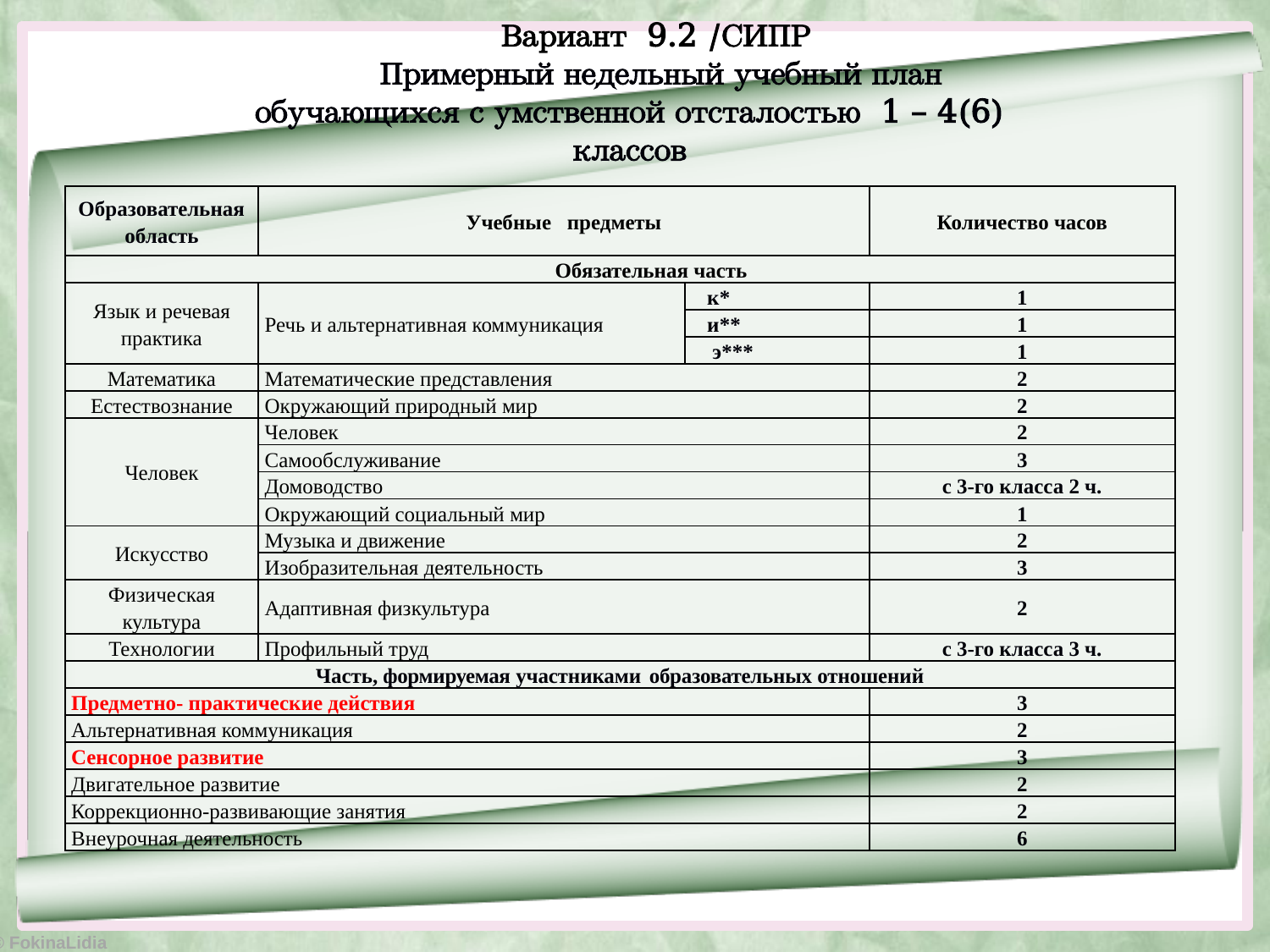

Вариант  9.2 /СИПР
Примерный недельный учебный план обучающихся с умственной отсталостью  1 – 4(6) классов

| Образовательная область | Учебные предметы |  | Количество часов |
| --- | --- | --- | --- |
| Обязательная часть |  |  |  |
| Язык и речевая практика | Речь и альтернативная коммуникация | к\* | 1 |
|  |  | и\*\* | 1 |
|  |  | э\*\*\* | 1 |
| Математика | Математические представления |  | 2 |
| Естествознание | Окружающий природный мир |  | 2 |
| Человек | Человек |  | 2 |
|  | Самообслуживание |  | 3 |
|  | Домоводство |  | с 3-го класса 2 ч. |
|  | Окружающий социальный мир |  | 1 |
| Искусство | Музыка и движение |  | 2 |
|  | Изобразительная деятельность |  | 3 |
| Физическая культура | Адаптивная физкультура |  | 2 |
| Технологии | Профильный труд |  | с 3-го класса 3 ч. |
| Часть, формируемая участниками образовательных отношений |  |  |  |
| Предметно- практические действия |  |  | 3 |
| Альтернативная коммуникация |  |  | 2 |
| Сенсорное развитие |  |  | 3 |
| Двигательное развитие |  |  | 2 |
| Коррекционно-развивающие занятия |  |  | 2 |
| Внеурочная деятельность |  |  | 6 |